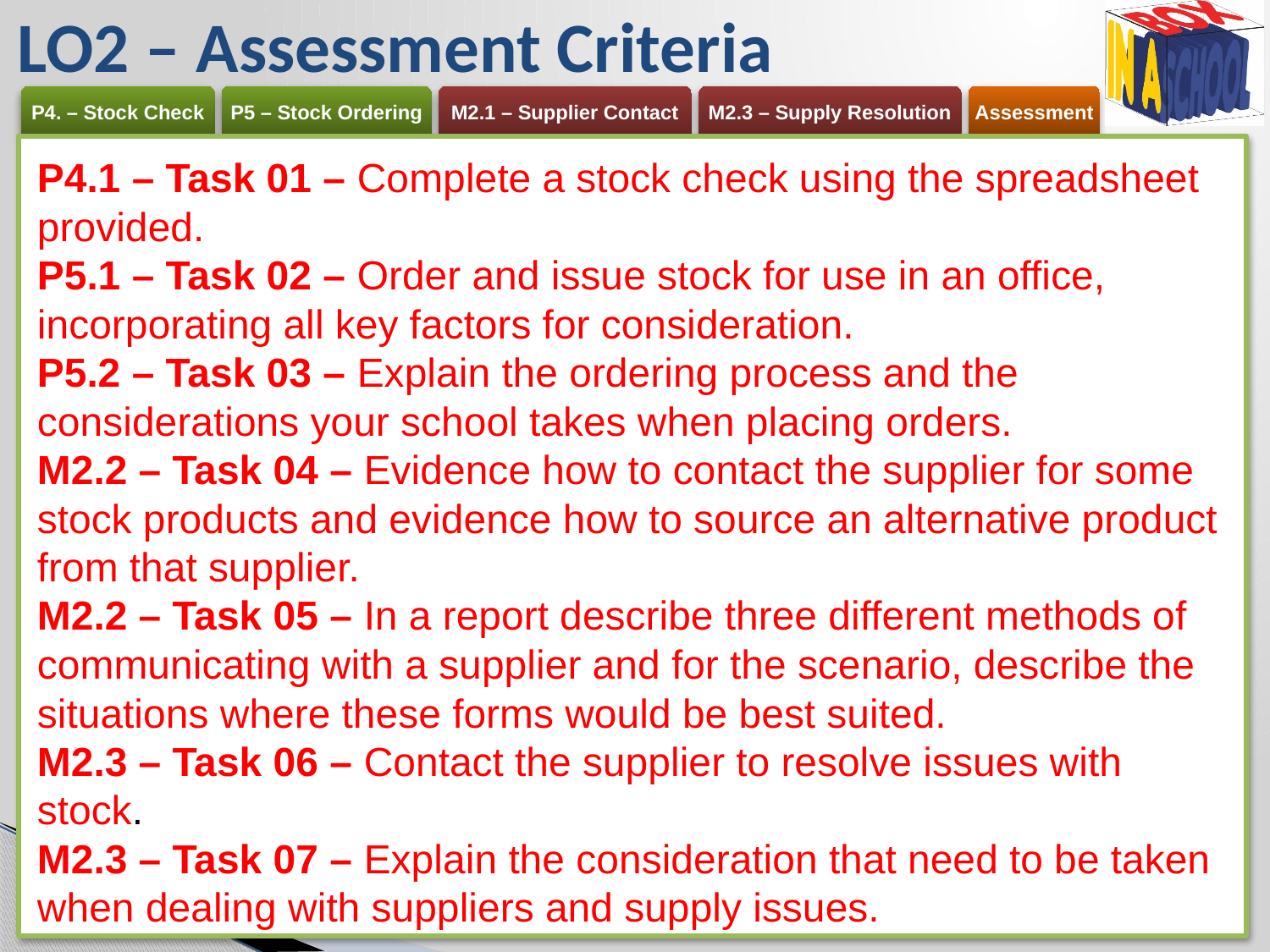

# LO2 – Assessment Criteria
P4.1 – Task 01 – Complete a stock check using the spreadsheet provided.
P5.1 – Task 02 – Order and issue stock for use in an office, incorporating all key factors for consideration.
P5.2 – Task 03 – Explain the ordering process and the considerations your school takes when placing orders.
M2.2 – Task 04 – Evidence how to contact the supplier for some stock products and evidence how to source an alternative product from that supplier.
M2.2 – Task 05 – In a report describe three different methods of communicating with a supplier and for the scenario, describe the situations where these forms would be best suited.
M2.3 – Task 06 – Contact the supplier to resolve issues with stock.
M2.3 – Task 07 – Explain the consideration that need to be taken when dealing with suppliers and supply issues.